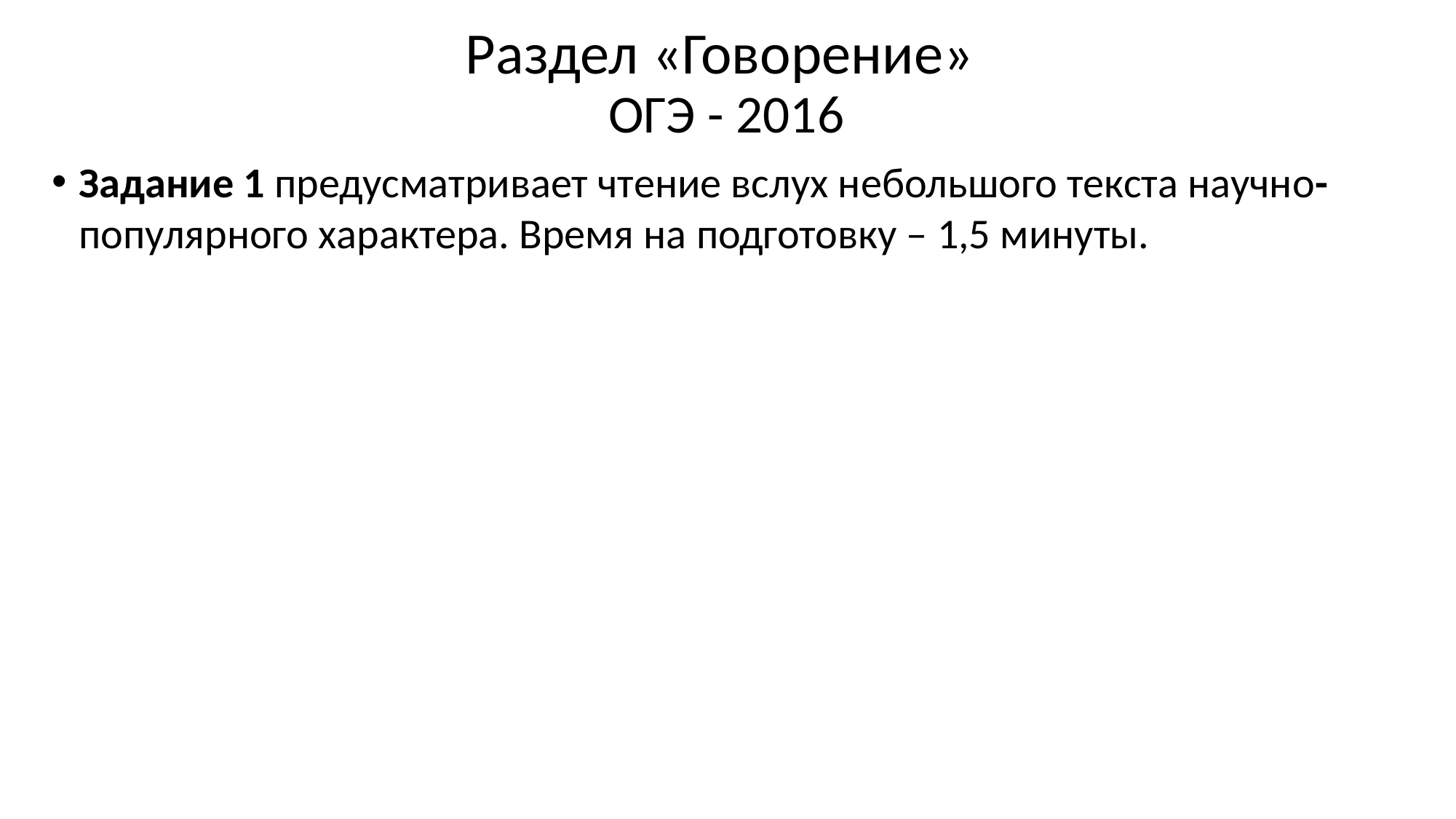

# Раздел «Говорение» ОГЭ - 2016
Задание 1 предусматривает чтение вслух небольшого текста научно-популярного характера. Время на подготовку – 1,5 минуты.